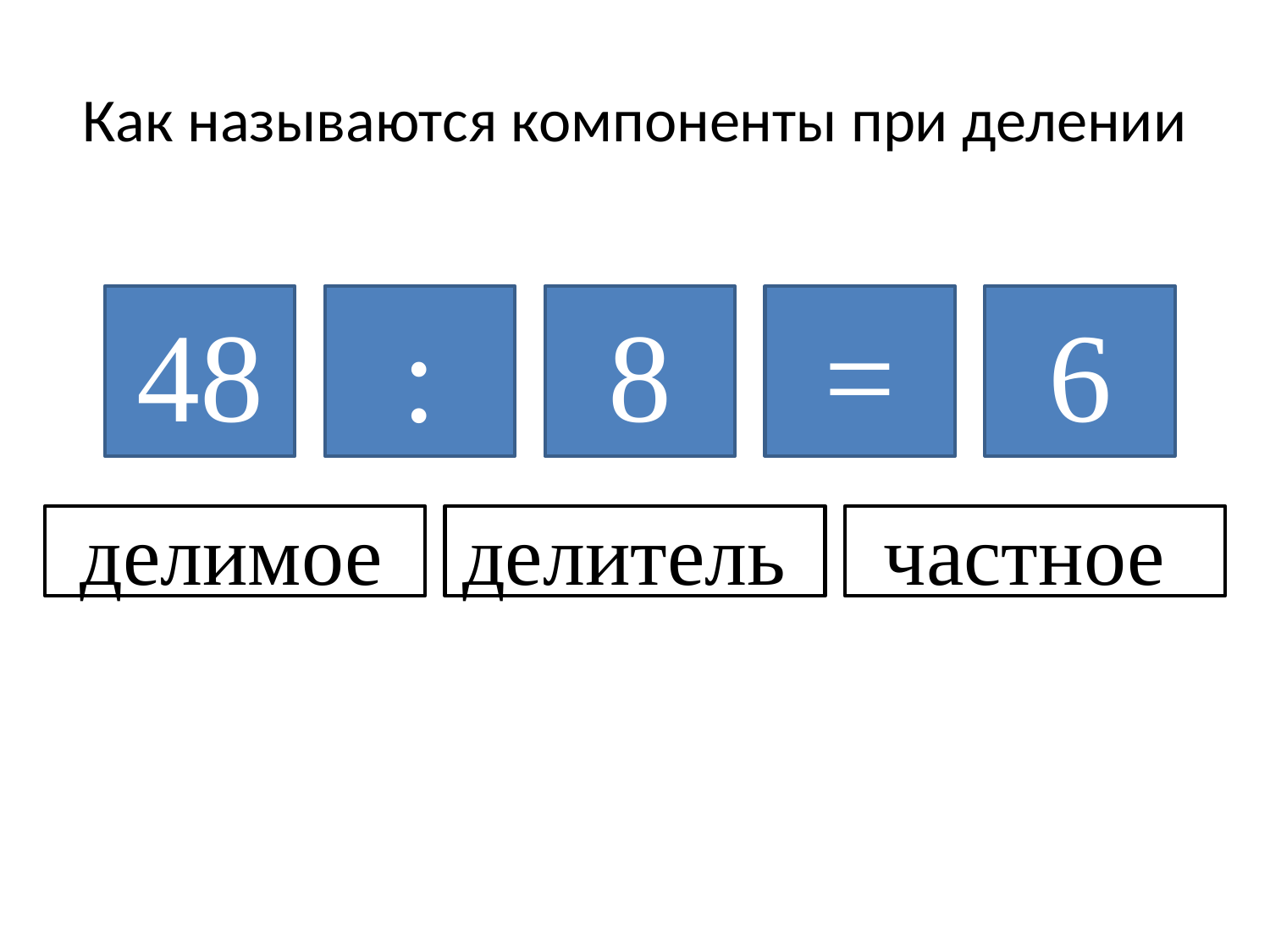

# Как называются компоненты при делении
48
:
8
=
6
делимое
делитель
частное